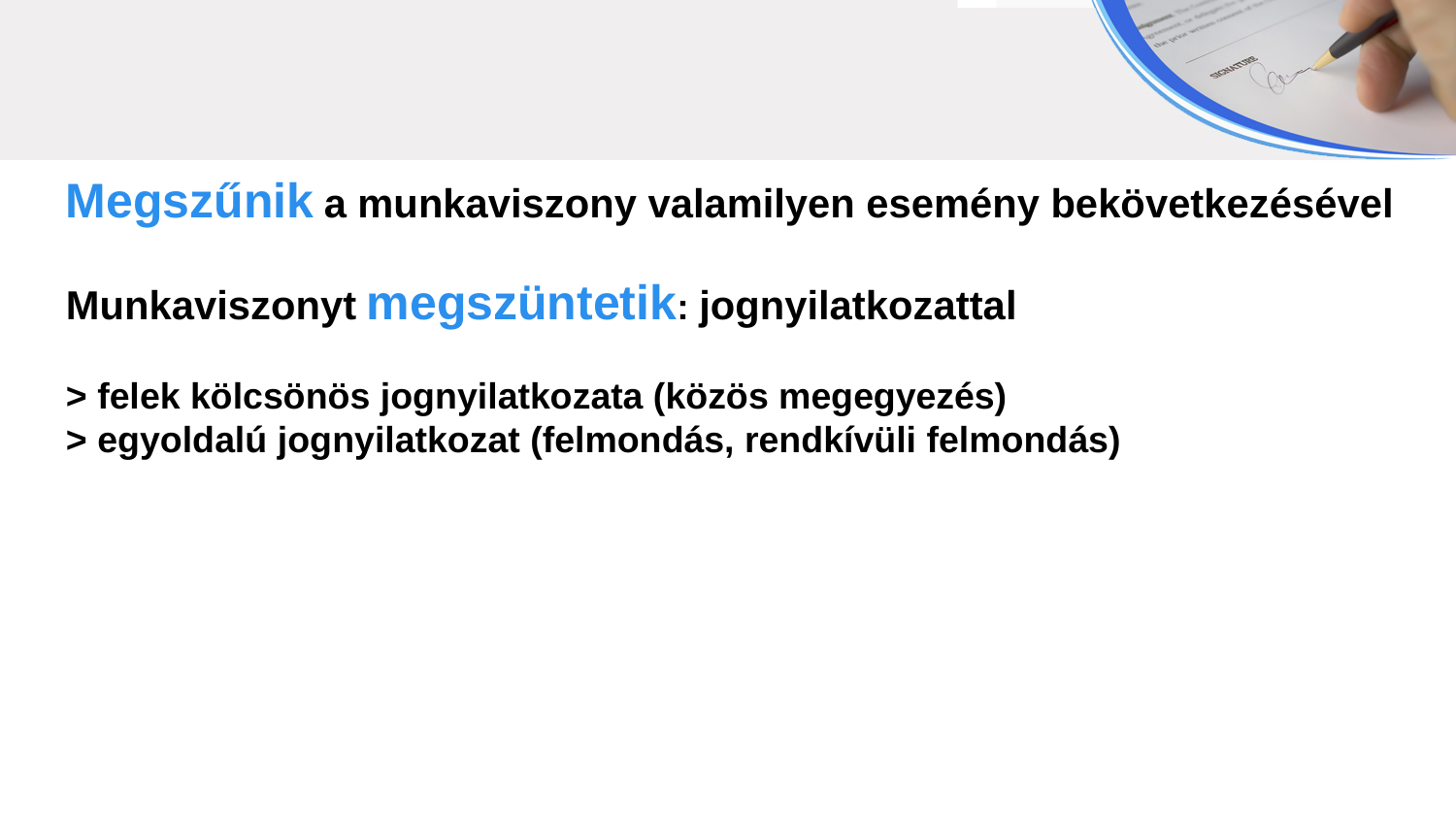

Megszűnik a munkaviszony valamilyen esemény bekövetkezésével

Munkaviszonyt megszüntetik: jognyilatkozattal

> felek kölcsönös jognyilatkozata (közös megegyezés)
> egyoldalú jognyilatkozat (felmondás, rendkívüli felmondás)